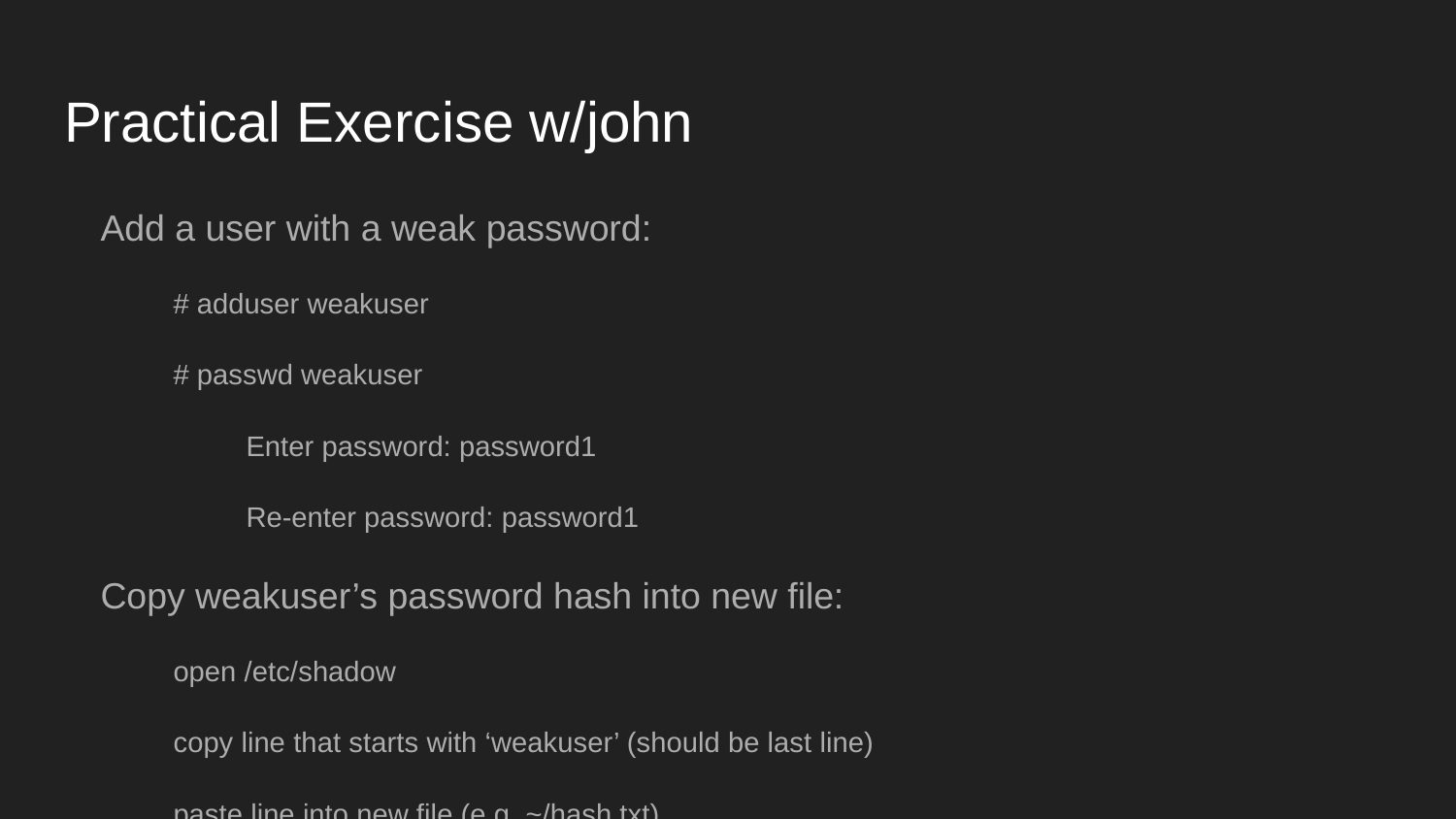

# Practical Exercise w/john
Add a user with a weak password:
# adduser weakuser
# passwd weakuser
Enter password: password1
Re-enter password: password1
Copy weakuser’s password hash into new file:
open /etc/shadow
copy line that starts with ‘weakuser’ (should be last line)
paste line into new file (e.g. ~/hash.txt)
Fire up john:
# john ~/hash.txt
allow a few minutes to crack hash
Test your own password: # john /etc/shadow